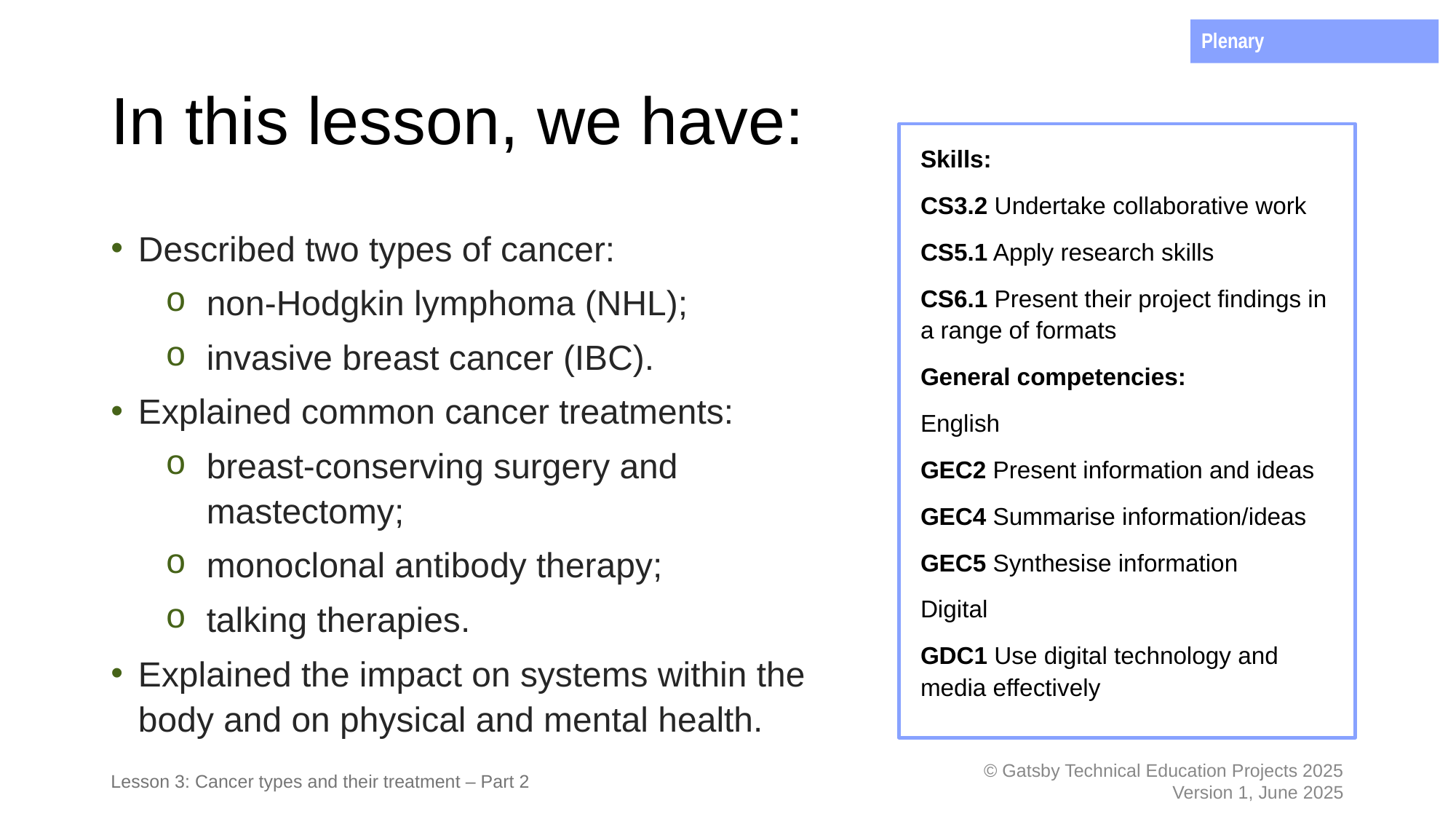

Plenary
# In this lesson, we have:
Skills:
CS3.2 Undertake collaborative work
CS5.1 Apply research skills
CS6.1 Present their project findings in a range of formats
General competencies:
English
GEC2 Present information and ideas
GEC4 Summarise information/ideas
GEC5 Synthesise information
Digital
GDC1 Use digital technology and media effectively
Described two types of cancer:
non-Hodgkin lymphoma (NHL);
invasive breast cancer (IBC).
Explained common cancer treatments:
breast-conserving surgery and mastectomy;
monoclonal antibody therapy;
talking therapies.
Explained the impact on systems within the body and on physical and mental health.